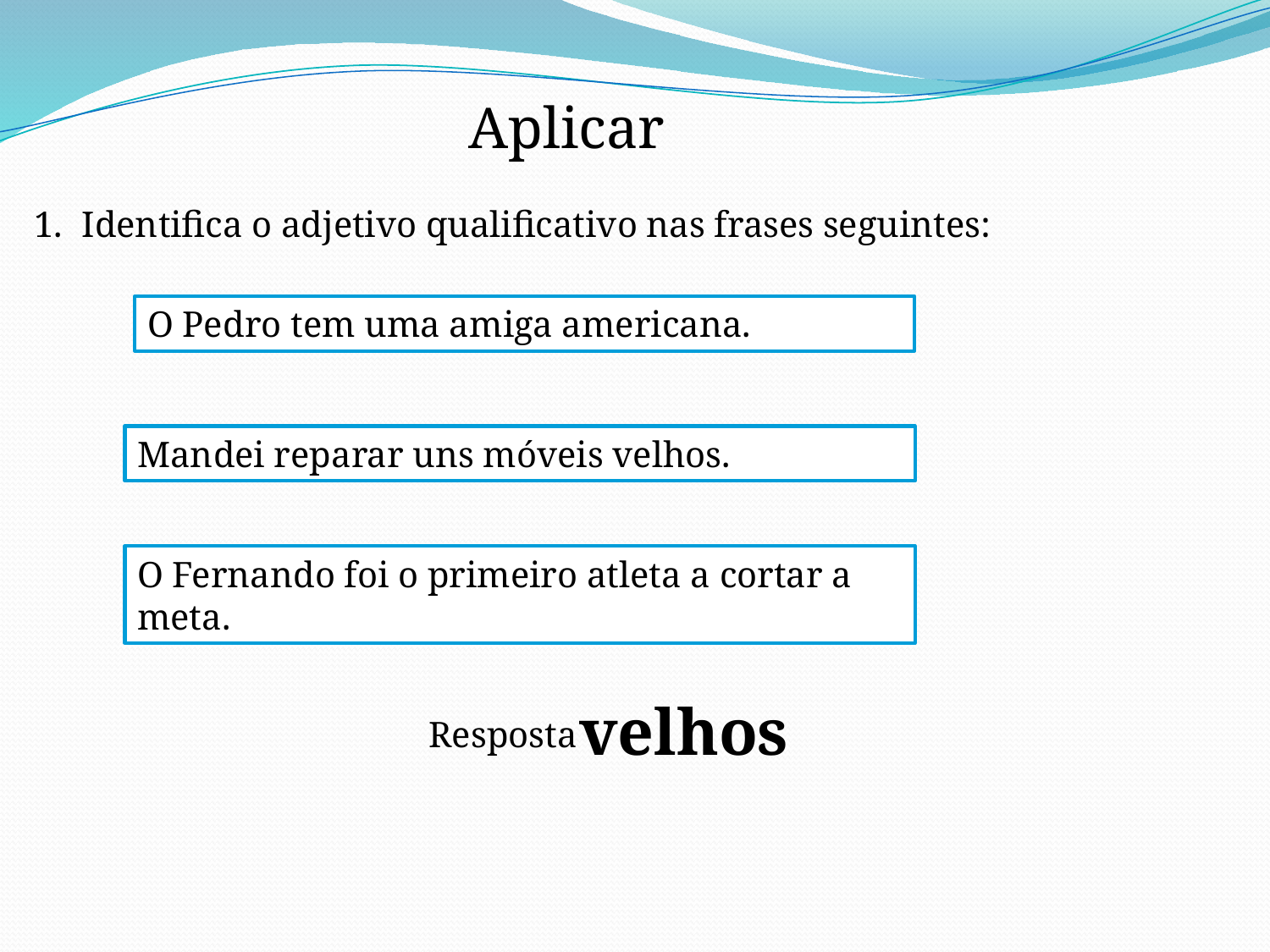

Aplicar
Identifica o adjetivo qualificativo nas frases seguintes:
O Pedro tem uma amiga americana.
Mandei reparar uns móveis velhos.
O Fernando foi o primeiro atleta a cortar a meta.
velhos
Resposta